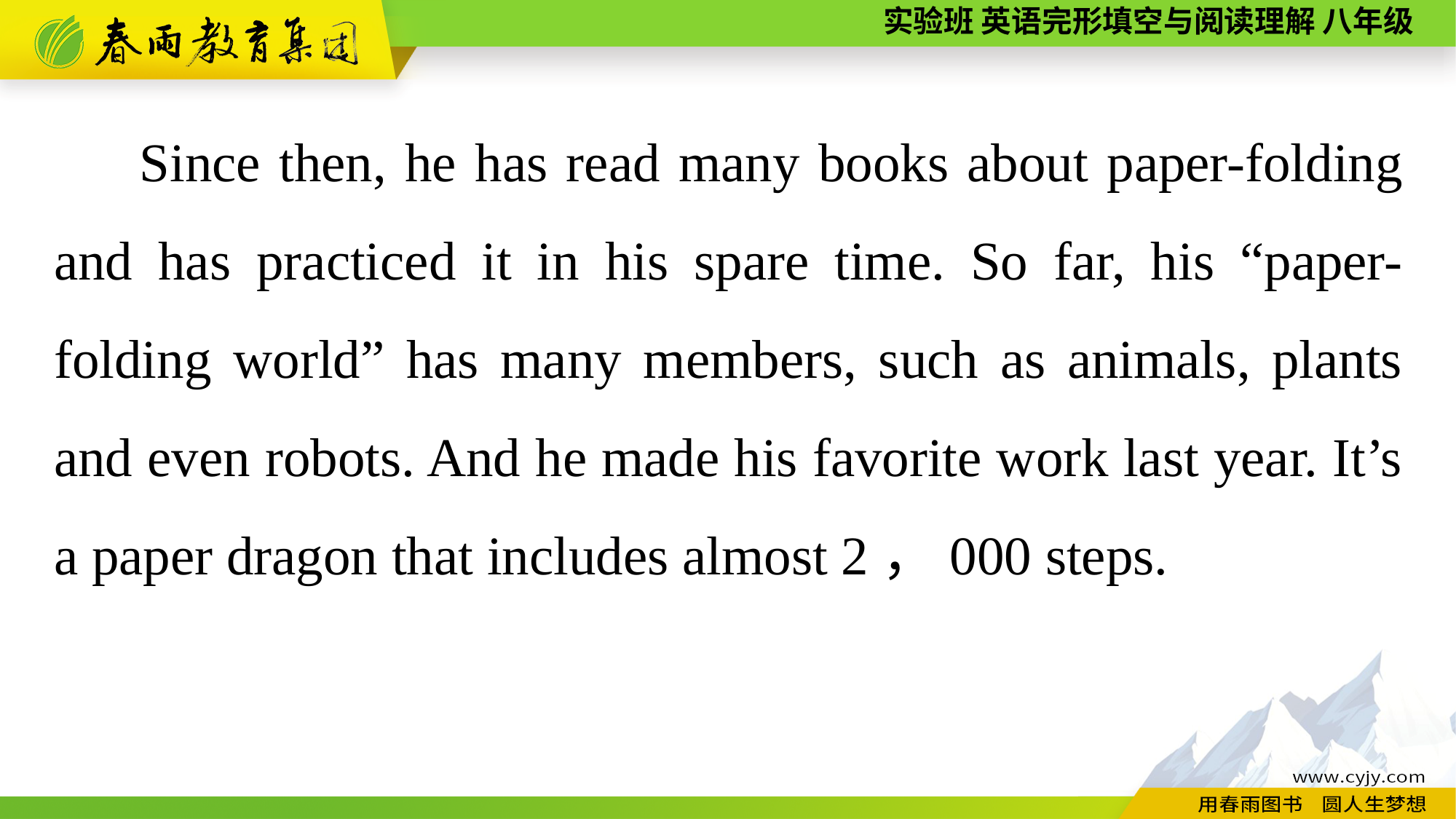

Since then, he has read many books about paper-folding and has practiced it in his spare time. So far, his “paper-folding world” has many members, such as animals, plants and even robots. And he made his favorite work last year. It’s a paper dragon that includes almost 2，000 steps.